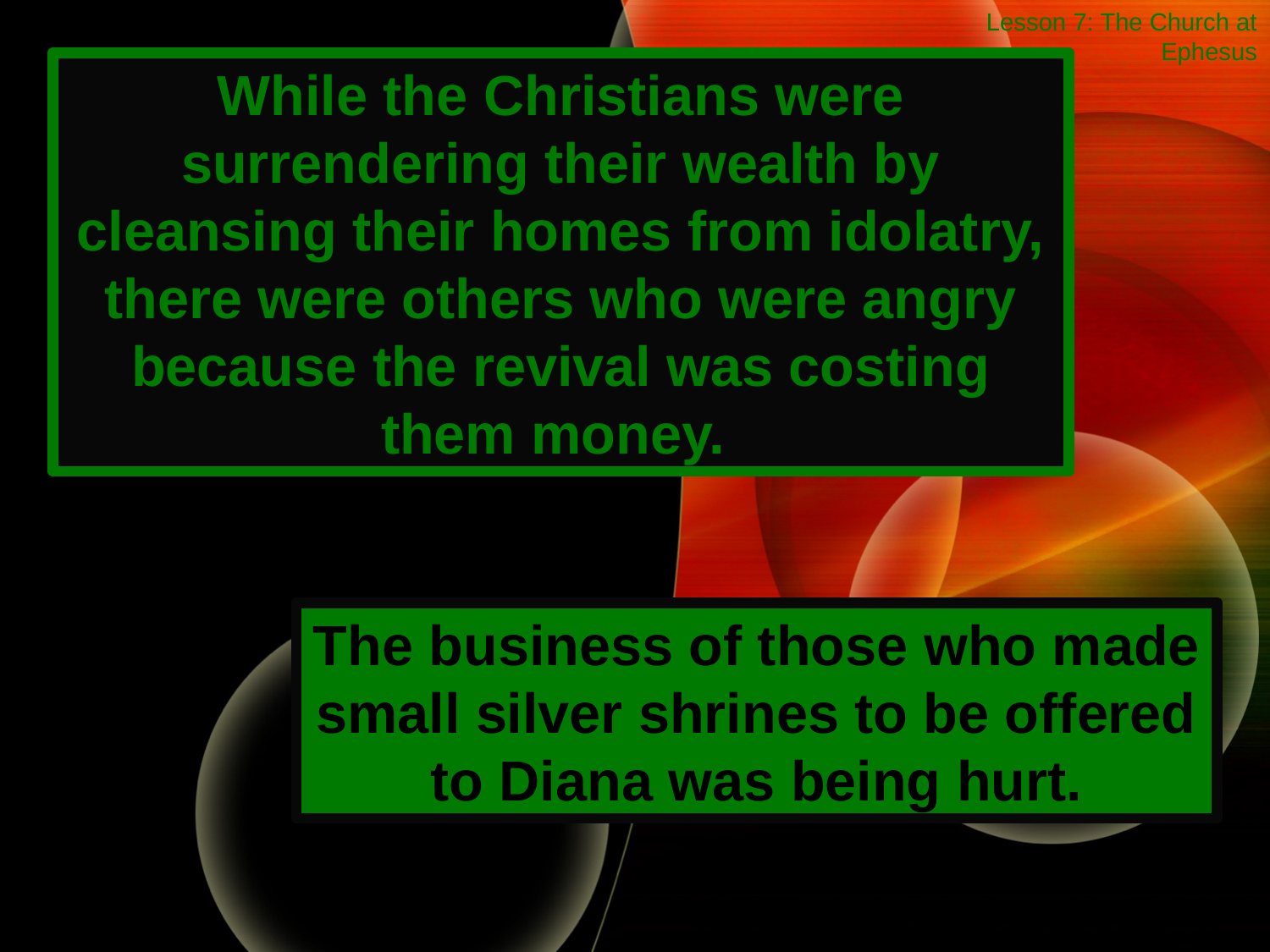

Lesson 7: The Church at Ephesus
While the Christians were surrendering their wealth by cleansing their homes from idolatry, there were others who were angry because the revival was costing them money.
The business of those who made small silver shrines to be offered to Diana was being hurt.